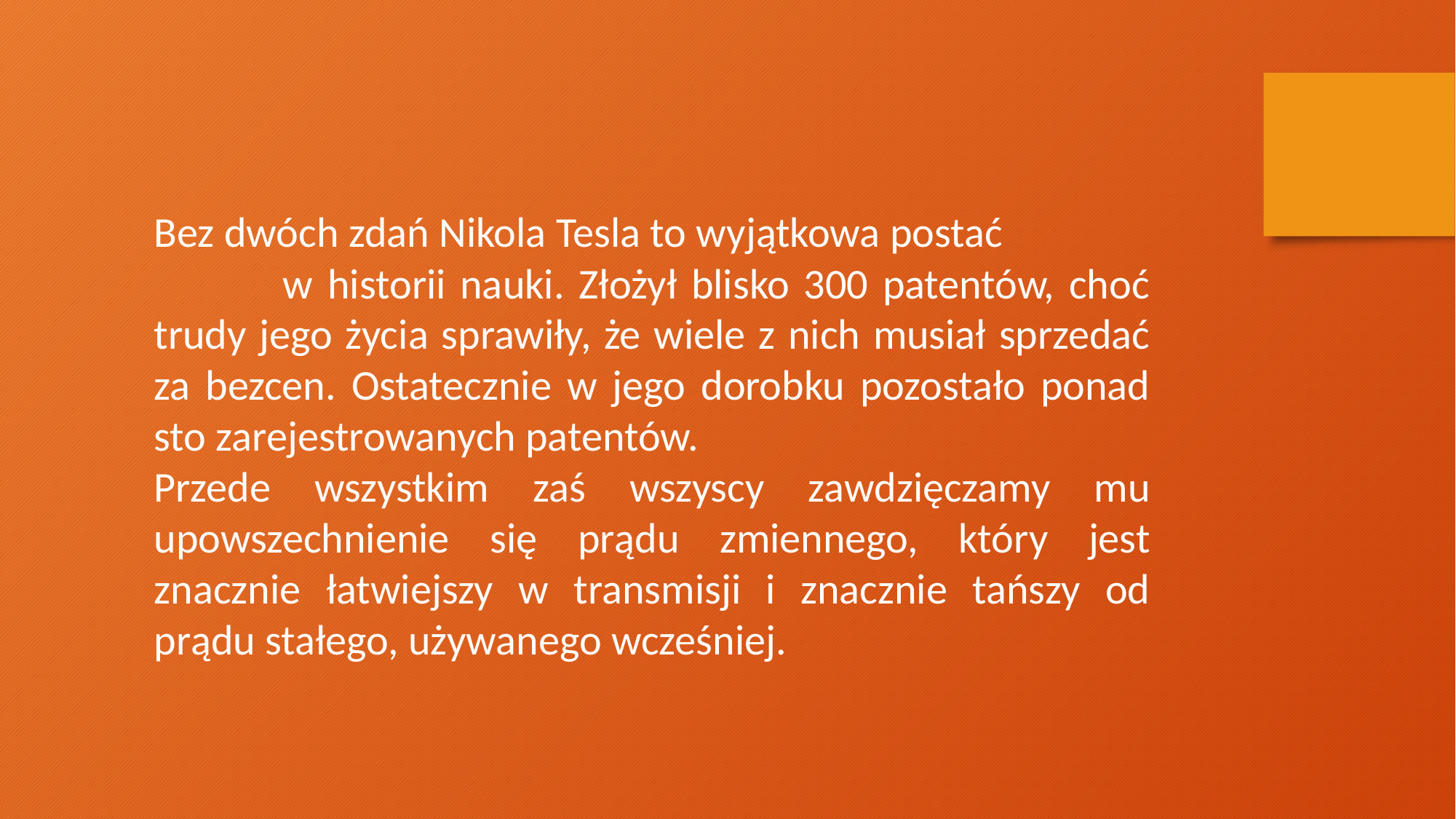

Bez dwóch zdań Nikola Tesla to wyjątkowa postać                         w historii nauki. Złożył blisko 300 patentów, choć trudy jego życia sprawiły, że wiele z nich musiał sprzedać za bezcen. Ostatecznie w jego dorobku pozostało ponad sto zarejestrowanych patentów.
Przede wszystkim zaś wszyscy zawdzięczamy mu upowszechnienie się prądu zmiennego, który jest znacznie łatwiejszy w transmisji i znacznie tańszy od prądu stałego, używanego wcześniej.